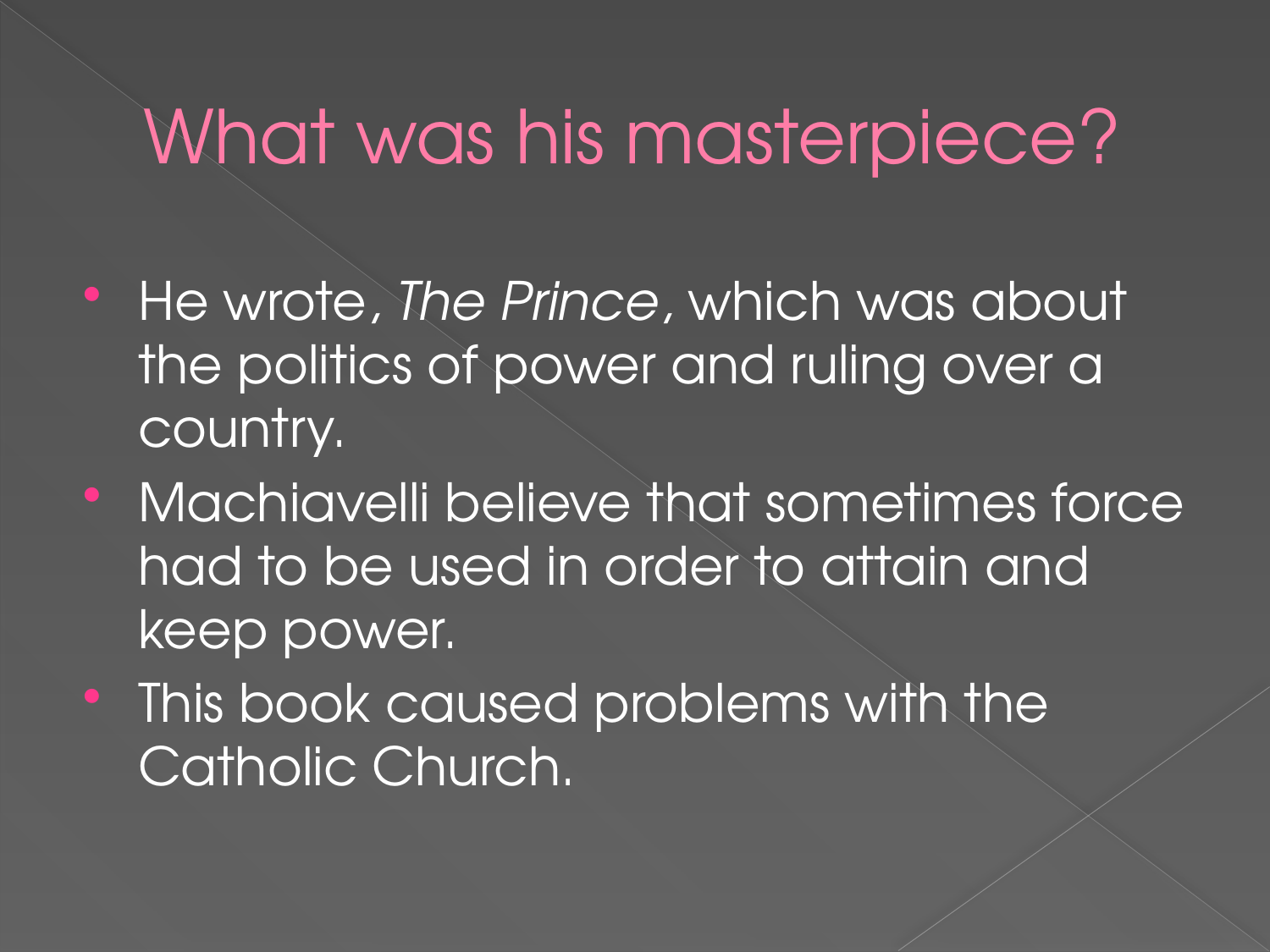

# What was his masterpiece?
He wrote, The Prince, which was about the politics of power and ruling over a country.
Machiavelli believe that sometimes force had to be used in order to attain and keep power.
This book caused problems with the Catholic Church.